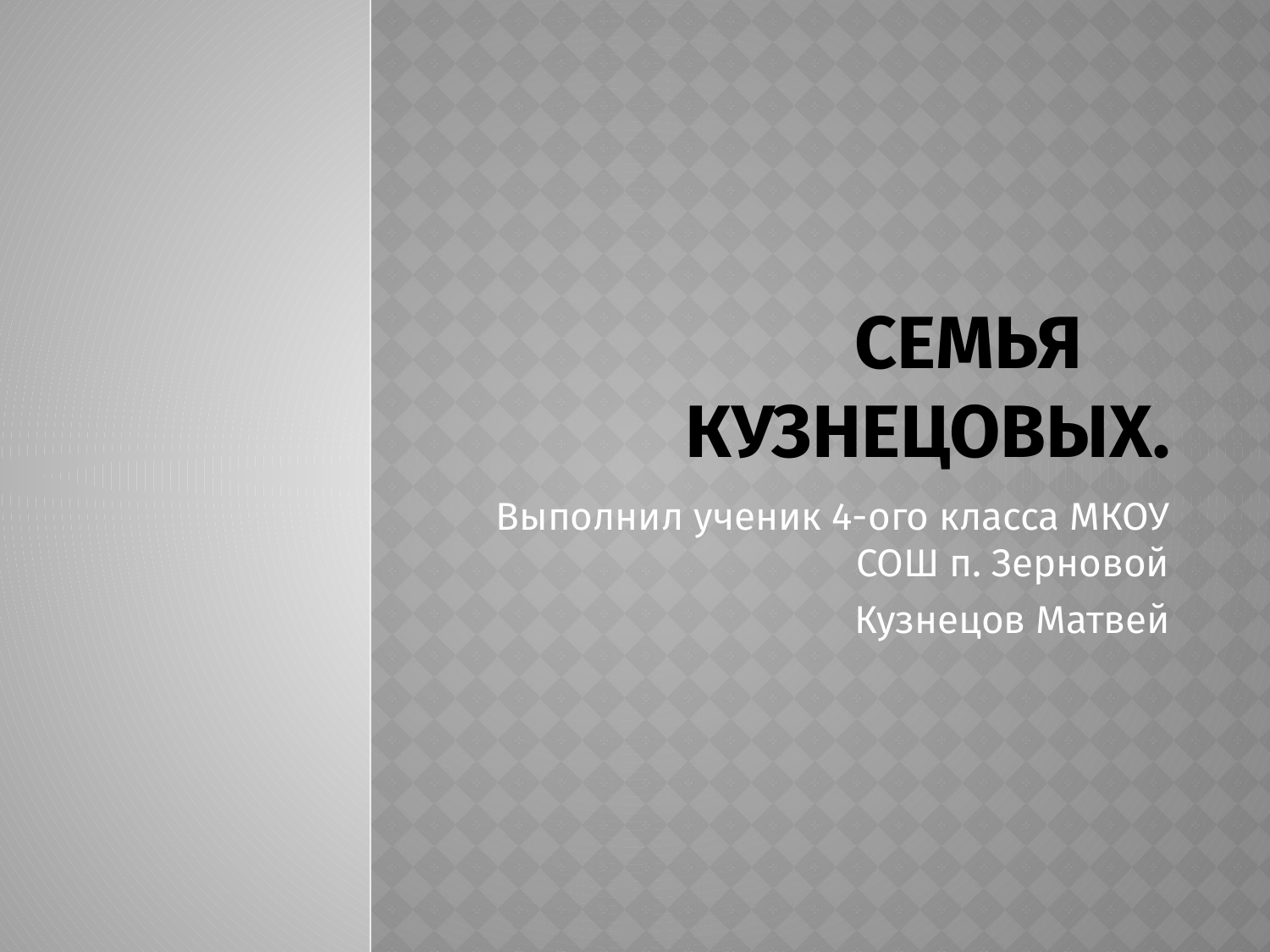

# Семья      Кузнецовых.
Выполнил ученик 4-ого класса МКОУ СОШ п. Зерновой
Кузнецов Матвей